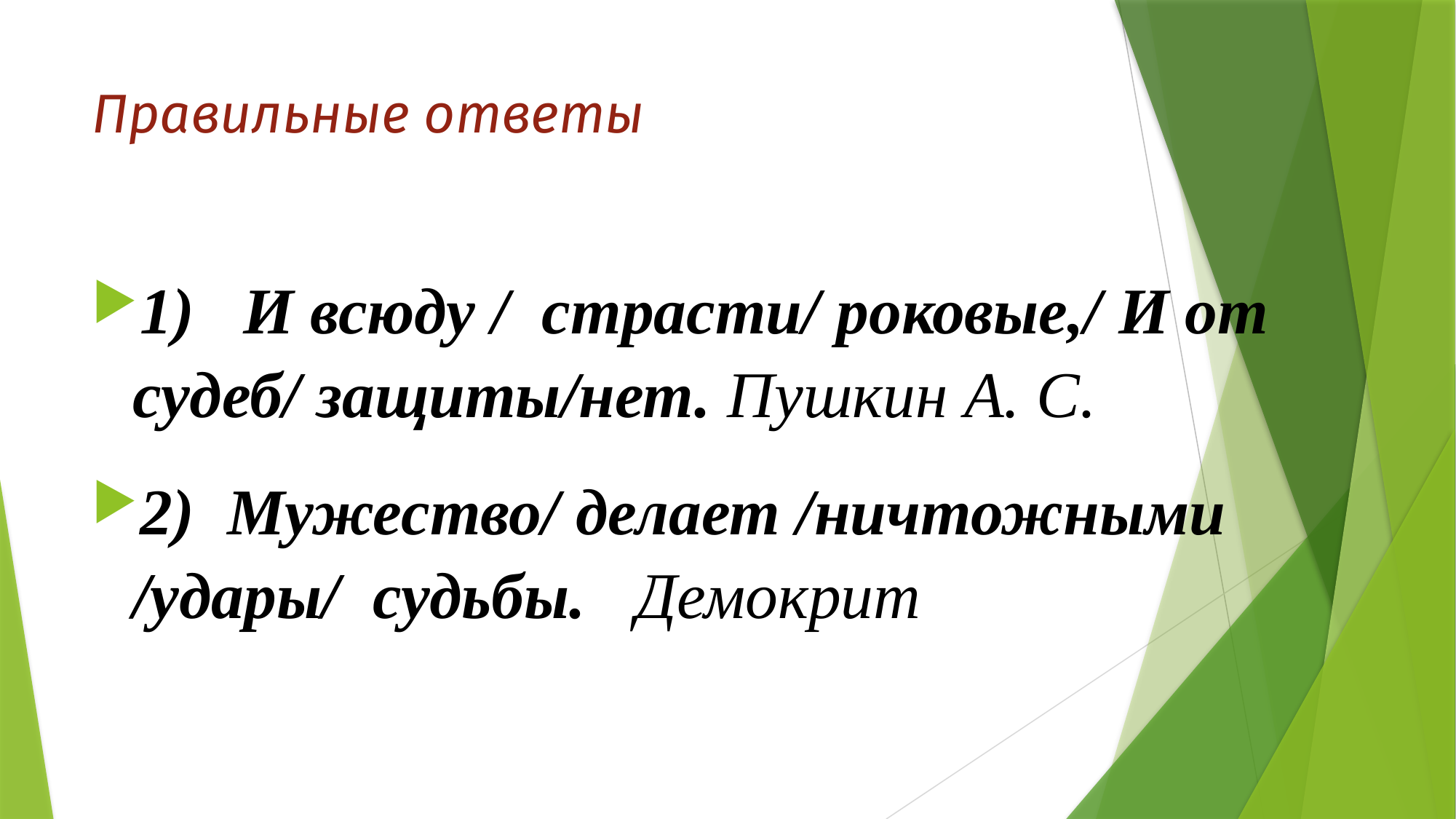

# Правильные ответы
1)   И всюду /  страсти/ роковые,/ И от судеб/ защиты/нет. Пушкин А. С.
2)  Мужество/ делает /ничтожными /удары/  судьбы.   Демокрит